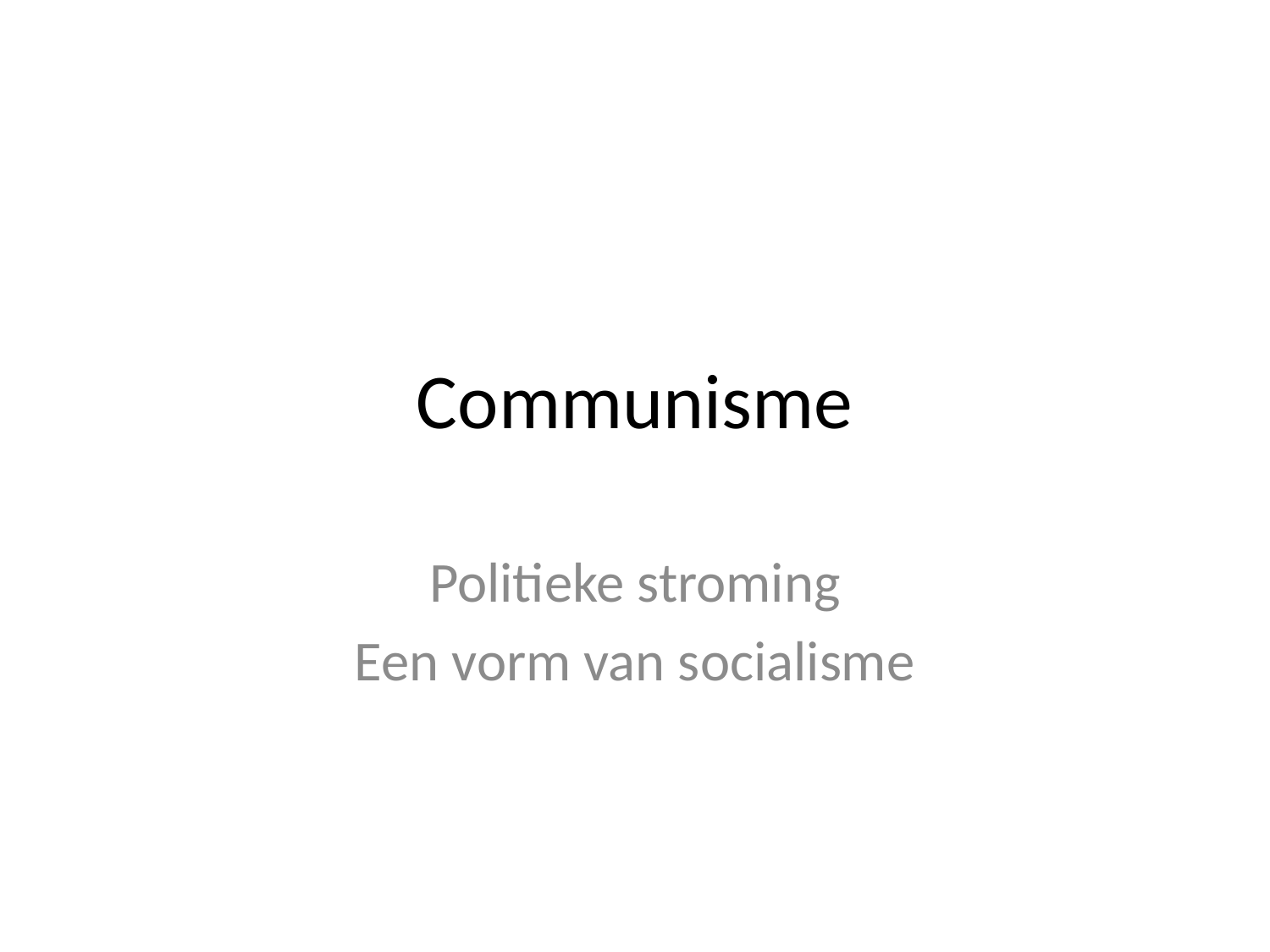

# Communisme
Politieke stroming
Een vorm van socialisme